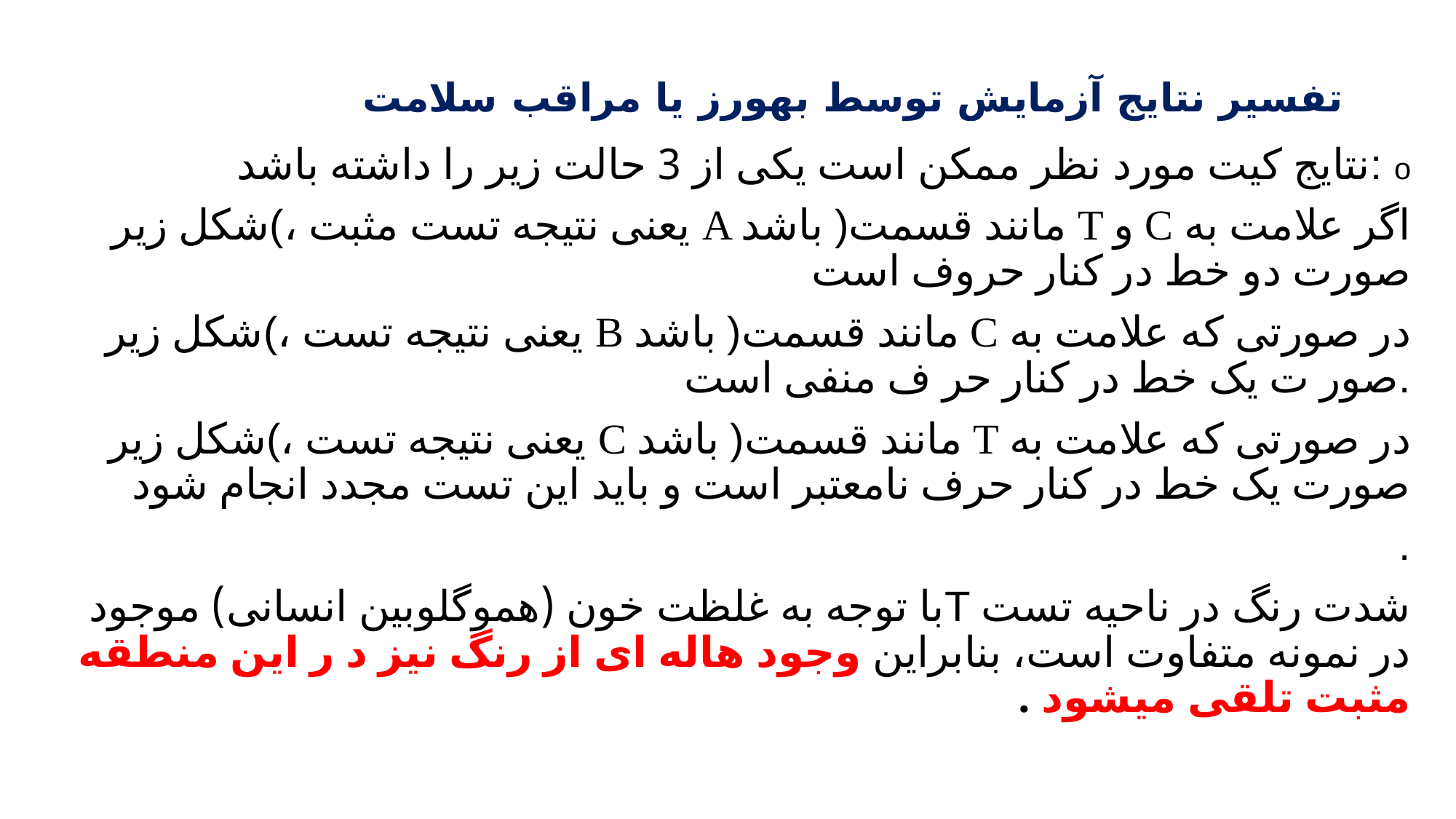

# تفسیر نتایج آزمایش توسط بهورز یا مراقب سلامت
نتایج کیت مورد نظر ممکن است یکی از 3 حالت زیر را داشته باشد: o
شکل زیر(، یعنی نتیجه تست مثبت A باشد )مانند قسمت T و C اگر علامت به صورت دو خط در کنار حروف است
شکل زیر(، یعنی نتیجه تست B باشد )مانند قسمت C در صورتی که علامت به صور ت یک خط در کنار حر ف منفی است.
شکل زیر(، یعنی نتیجه تست C باشد )مانند قسمت T در صورتی که علامت به صورت یک خط در کنار حرف نامعتبر است و باید این تست مجدد انجام شود
.
شدت رنگ در ناحیه تست Tبا توجه به غلظت خون (هموگلوبین انسانی) موجود در نمونه متفاوت است، بنابراین وجود هاله ای از رنگ نیز د ر این منطقه مثبت تلقی میشود .